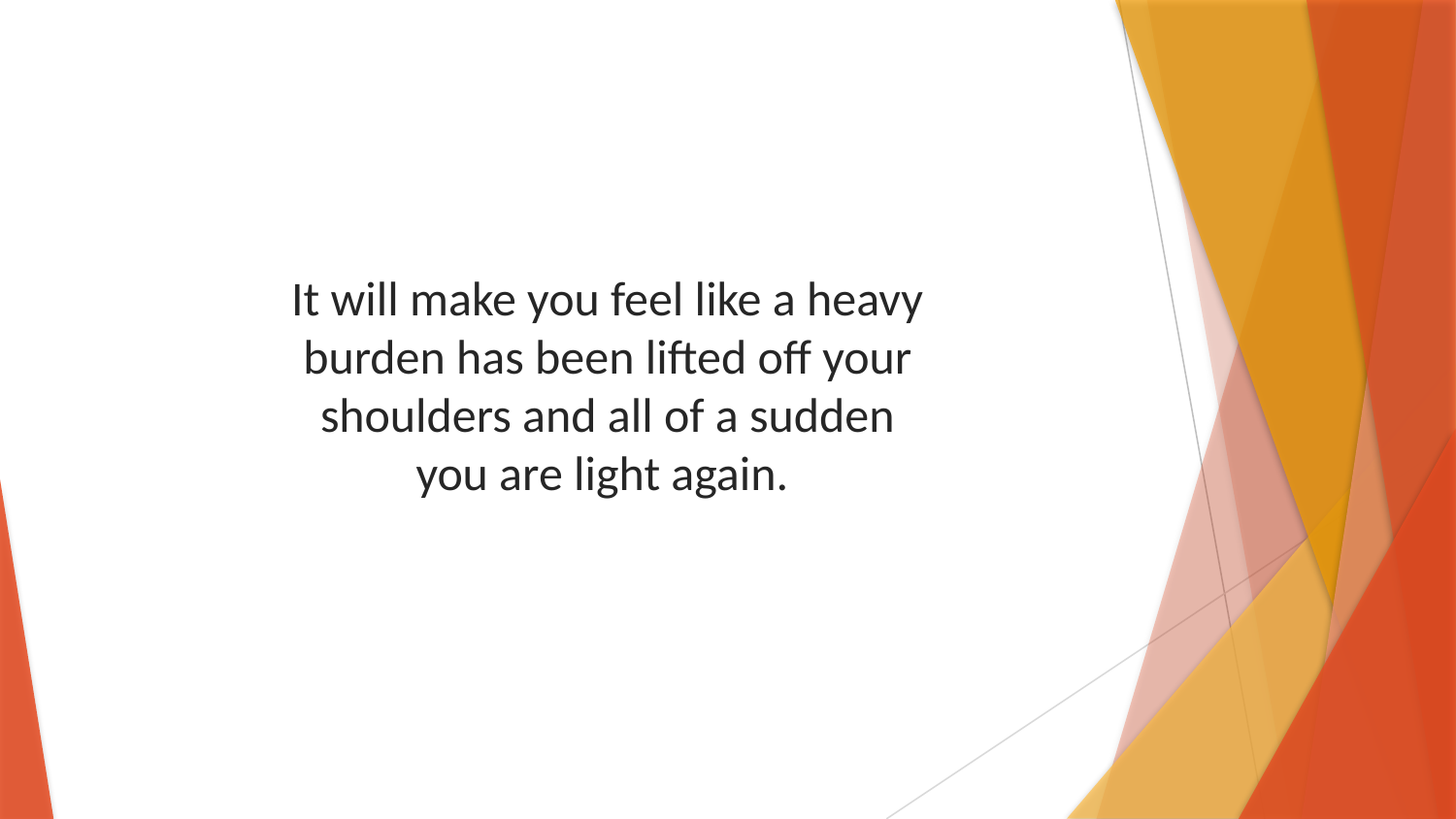

It will make you feel like a heavy burden has been lifted off your shoulders and all of a sudden you are light again.